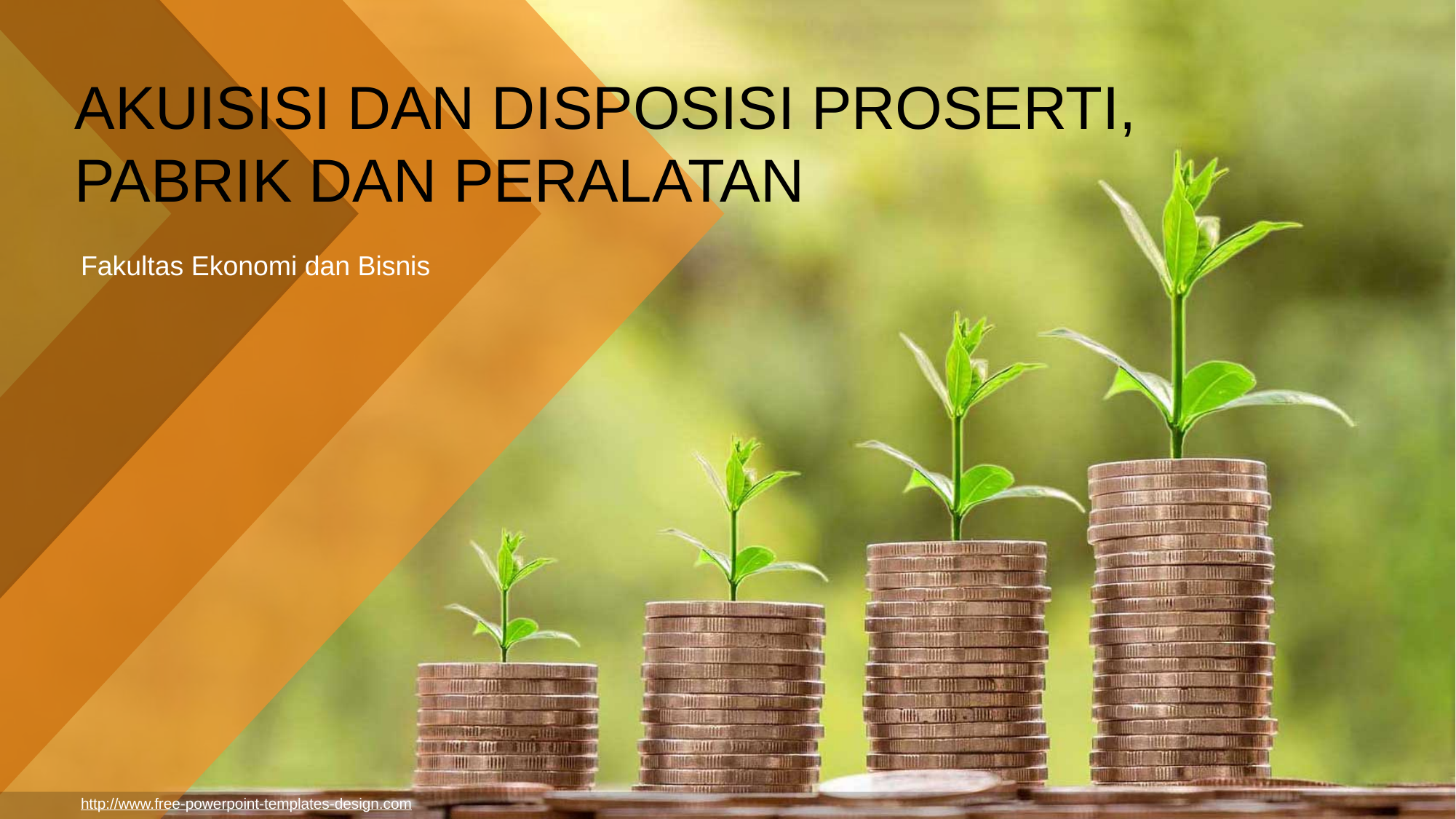

AKUISISI DAN DISPOSISI PROSERTI, PABRIK DAN PERALATAN
Fakultas Ekonomi dan Bisnis
http://www.free-powerpoint-templates-design.com